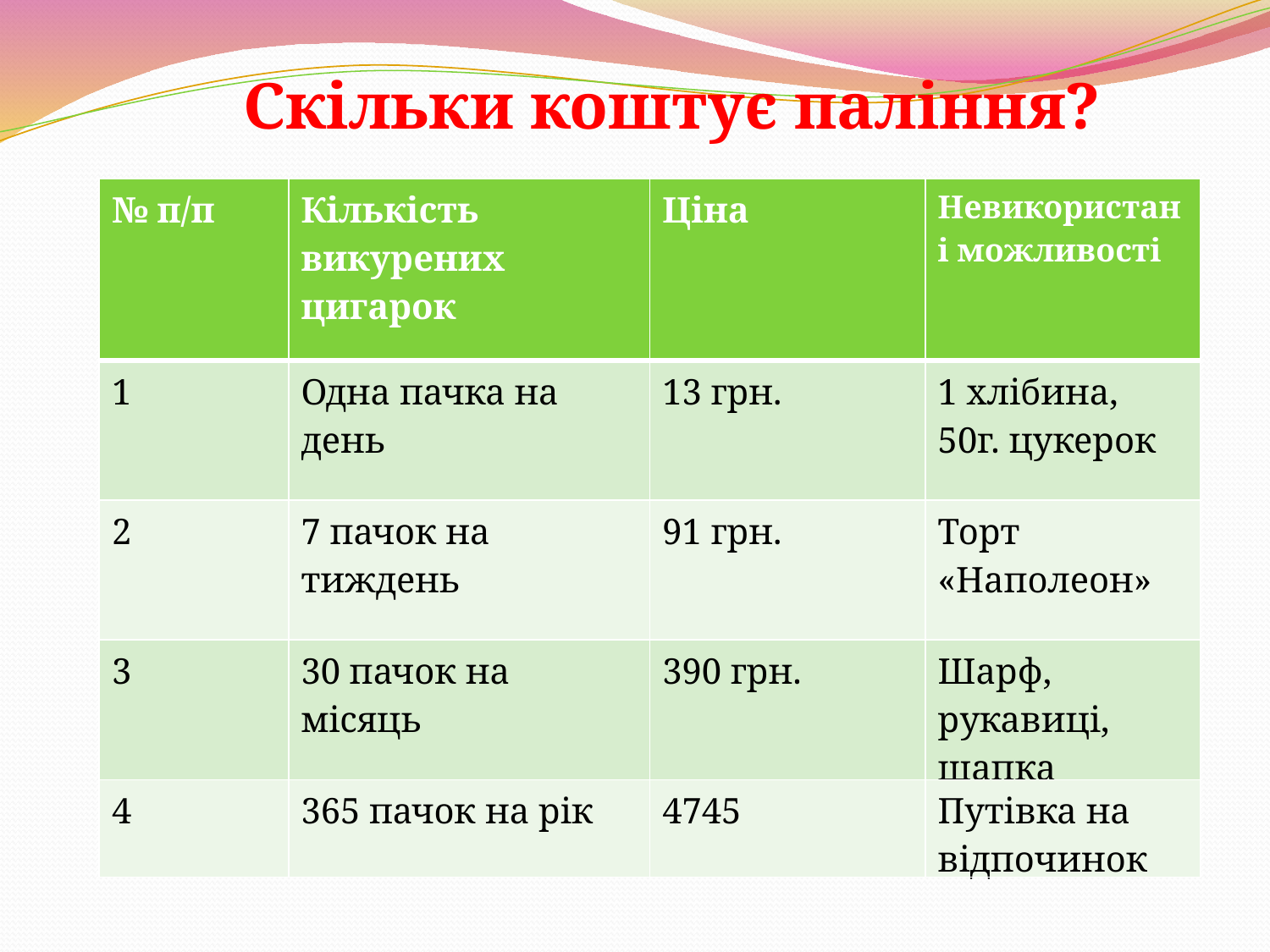

Скільки коштує паління?
| № п/п | Кількість викурених цигарок | Ціна | Невикористані можливості |
| --- | --- | --- | --- |
| 1 | Одна пачка на день | 13 грн. | 1 хлібина, 50г. цукерок |
| 2 | 7 пачок на тиждень | 91 грн. | Торт «Наполеон» |
| 3 | 30 пачок на місяць | 390 грн. | Шарф, рукавиці, шапка |
| 4 | 365 пачок на рік | 4745 | Путівка на відпочинок |